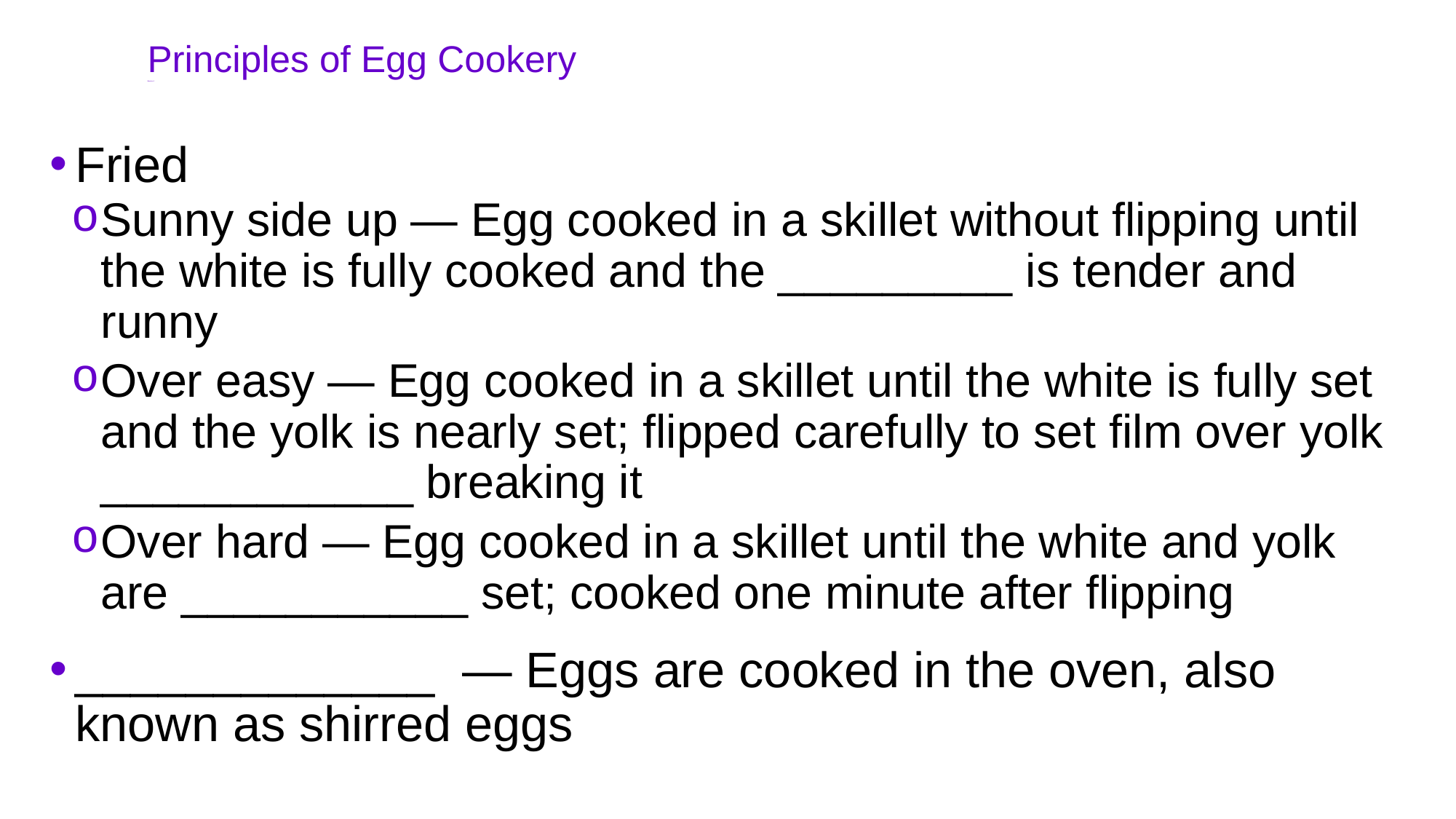

# Principles of Egg Cookery Objective 3
Fried
Sunny side up — Egg cooked in a skillet without flipping until the white is fully cooked and the _________ is tender and runny
Over easy — Egg cooked in a skillet until the white is fully set and the yolk is nearly set; flipped carefully to set film over yolk ____________ breaking it
Over hard — Egg cooked in a skillet until the white and yolk are ___________ set; cooked one minute after flipping
_____________  — Eggs are cooked in the oven, also known as shirred eggs